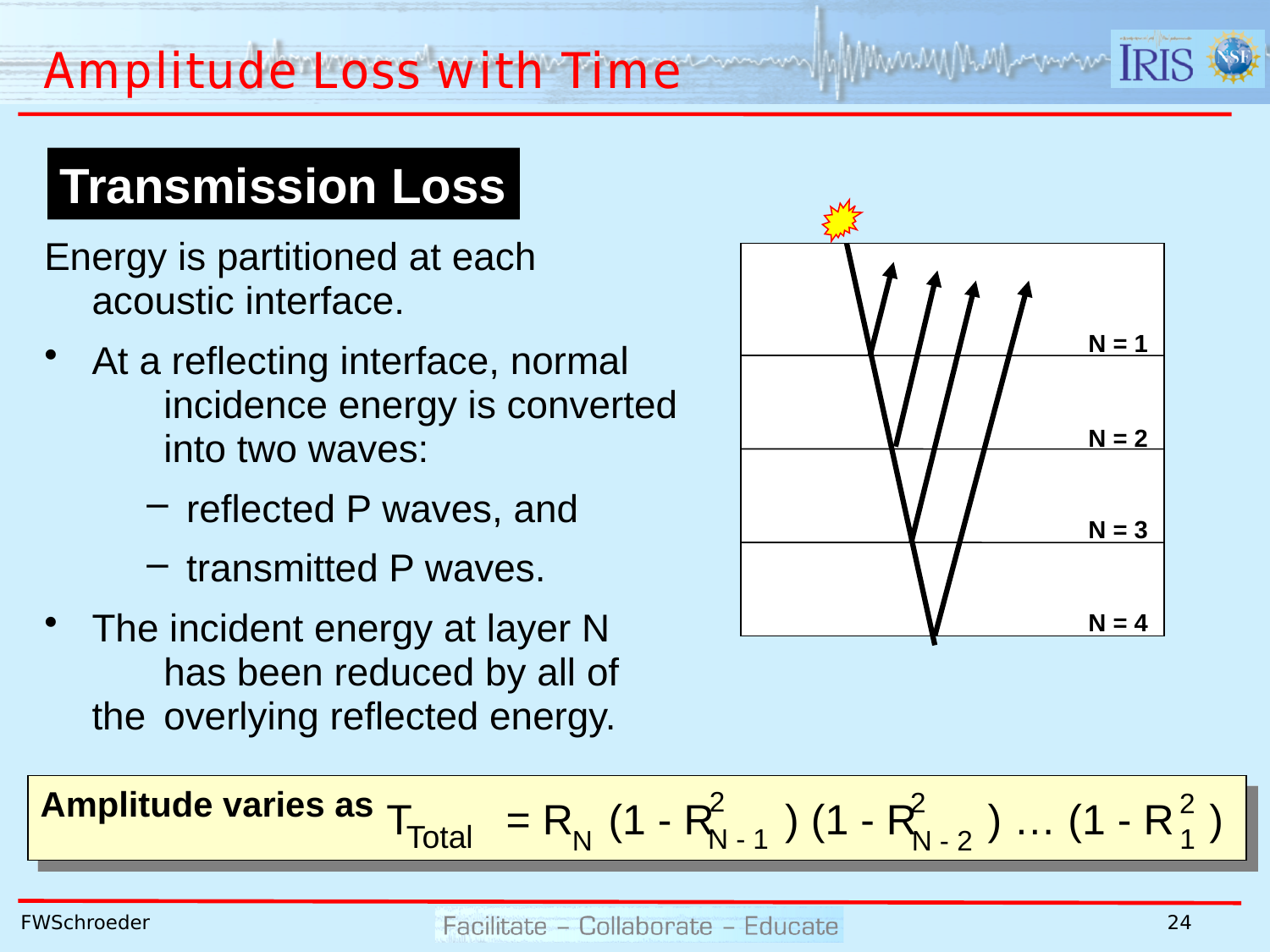

# Amplitude Loss with Time
Transmission Loss

Energy is partitioned at each acoustic interface.
At a reflecting interface, normal 	incidence energy is converted 	into two waves:
reflected P waves, and
transmitted P waves.
The incident energy at layer N 	has been reduced by all of the 	overlying reflected energy.

N = 1
N = 2
N = 3
N = 4

Amplitude varies as

2
2
2
T        = R   (1 - R      ) (1 - R      ) … (1 - R   )
Total
N - 1
1
N
N - 2